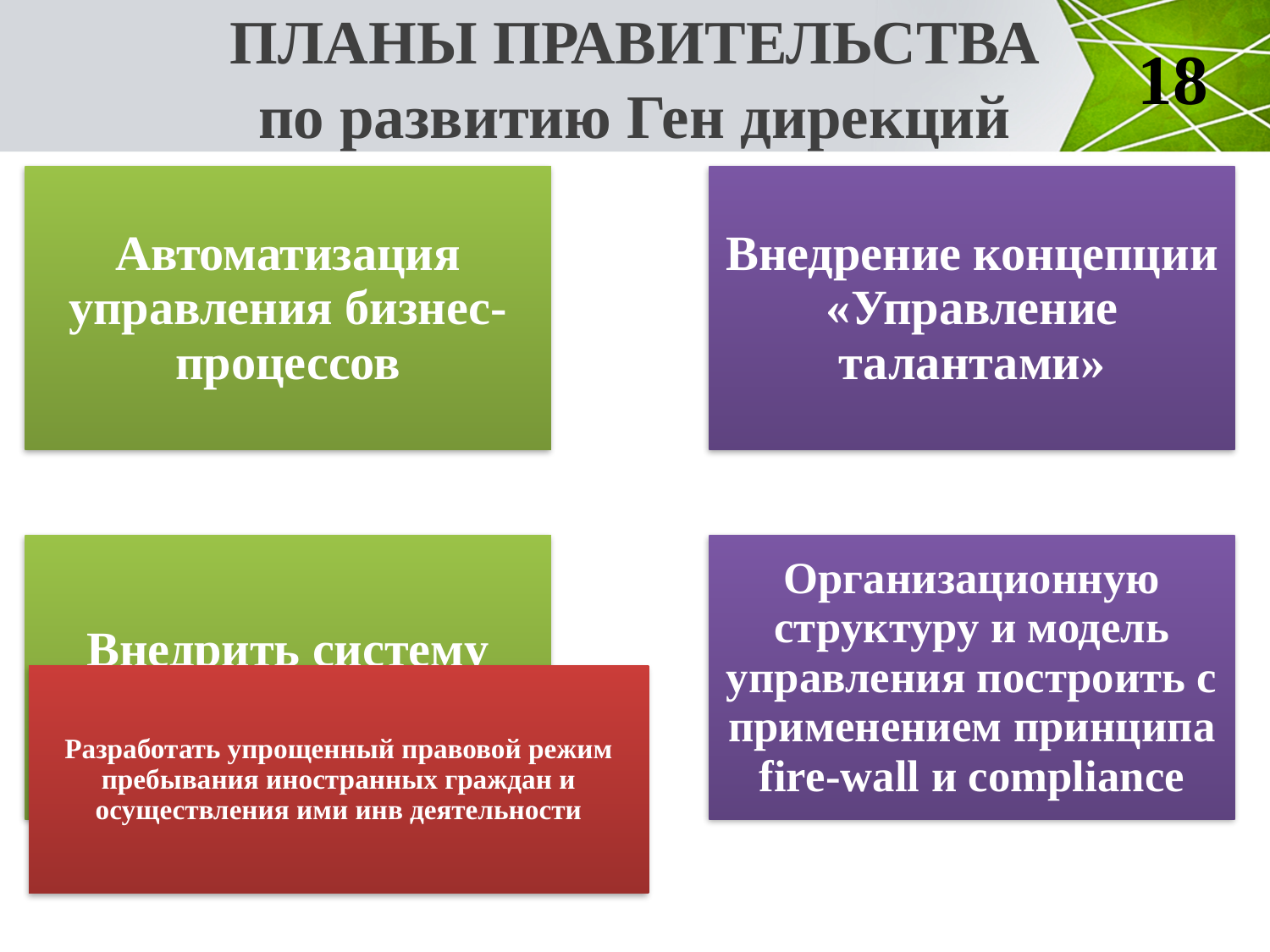

# ПЛАНЫ ПРАВИТЕЛЬСТВА по развитию Ген дирекций
18
Автоматизация управления бизнес-процессов
Внедрение концепции «Управление талантами»
Внедрить систему KPI
Организационную структуру и модель управления построить с применением принципа fire-wall и compliance

Разработать упрощенный правовой режим пребывания иностранных граждан и осуществления ими инв деятельности